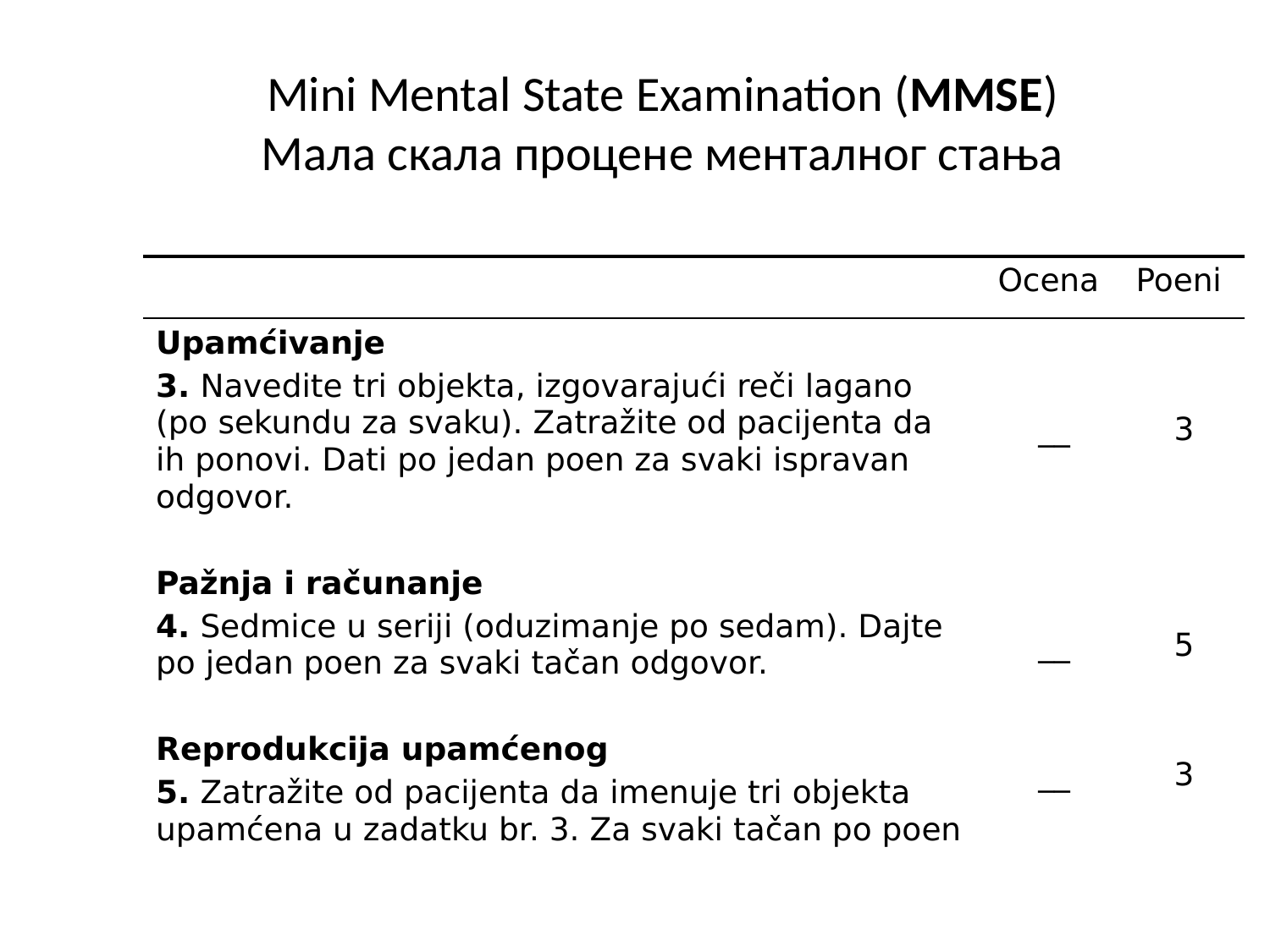

Mini Mental State Examination (MMSE)
Мала скала процене менталног стања
|  | Ocena | Poeni |
| --- | --- | --- |
| Upamćivanje 3. Navedite tri objekta, izgovarajući reči lagano (po sekundu za svaku). Zatražite od pacijenta da ih ponovi. Dati po jedan poen za svaki ispravan odgovor. Pažnja i računanje 4. Sedmice u seriji (oduzimanje po sedam). Dajte po jedan poen za svaki tačan odgovor. Reprodukcija upamćenog 5. Zatražite od pacijenta da imenuje tri objekta upamćena u zadatku br. 3. Za svaki tačan po poen | \_\_ \_\_ \_\_ | 3 5 3 |